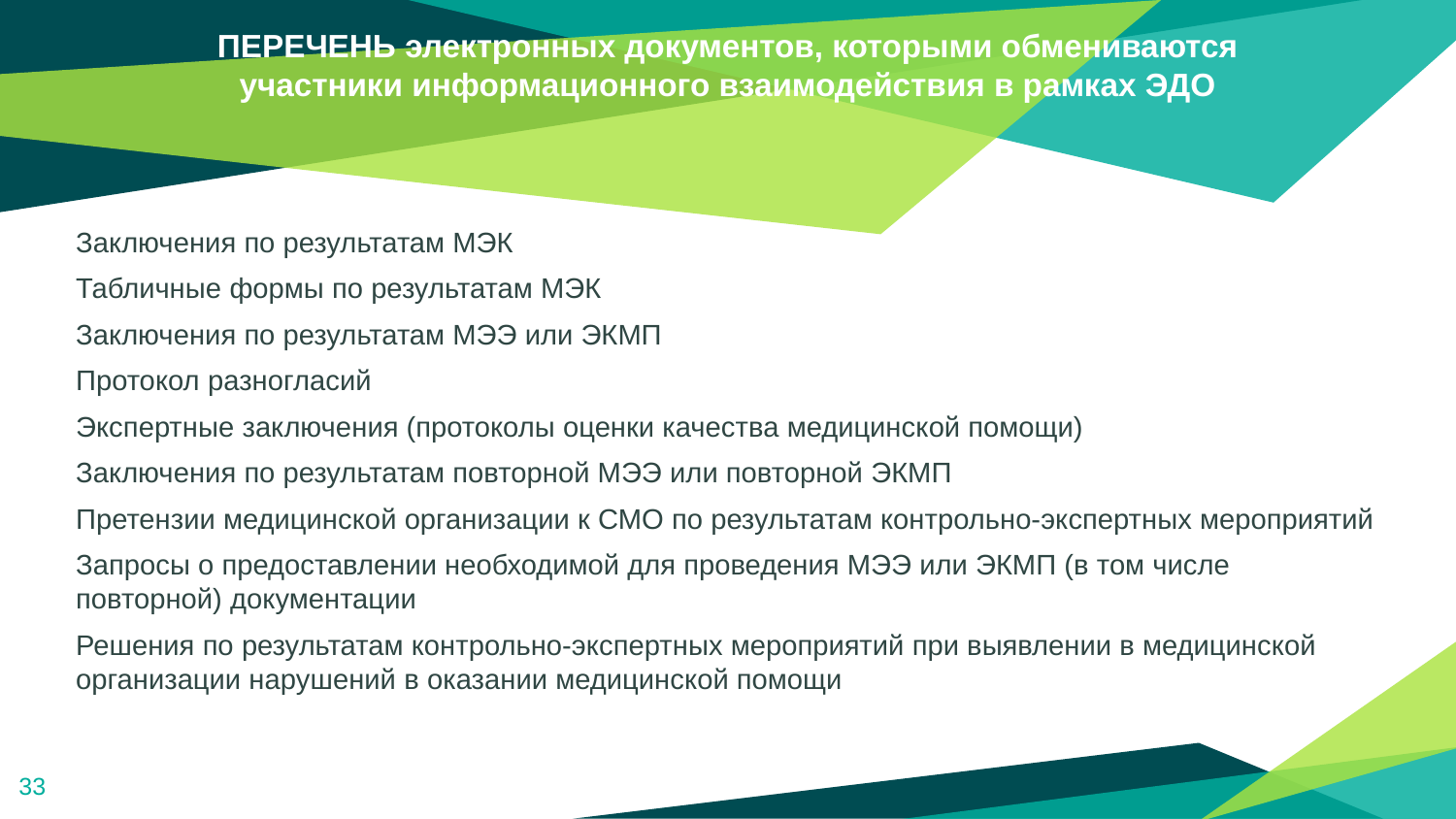

# ПЕРЕЧЕНЬ электронных документов, которыми обмениваются участники информационного взаимодействия в рамках ЭДО

Заключения по результатам МЭК
Табличные формы по результатам МЭК
Заключения по результатам МЭЭ или ЭКМП
Протокол разногласий
Экспертные заключения (протоколы оценки качества медицинской помощи)
Заключения по результатам повторной МЭЭ или повторной ЭКМП
Претензии медицинской организации к СМО по результатам контрольно-экспертных мероприятий
Запросы о предоставлении необходимой для проведения МЭЭ или ЭКМП (в том числе повторной) документации
Решения по результатам контрольно-экспертных мероприятий при выявлении в медицинской организации нарушений в оказании медицинской помощи

33